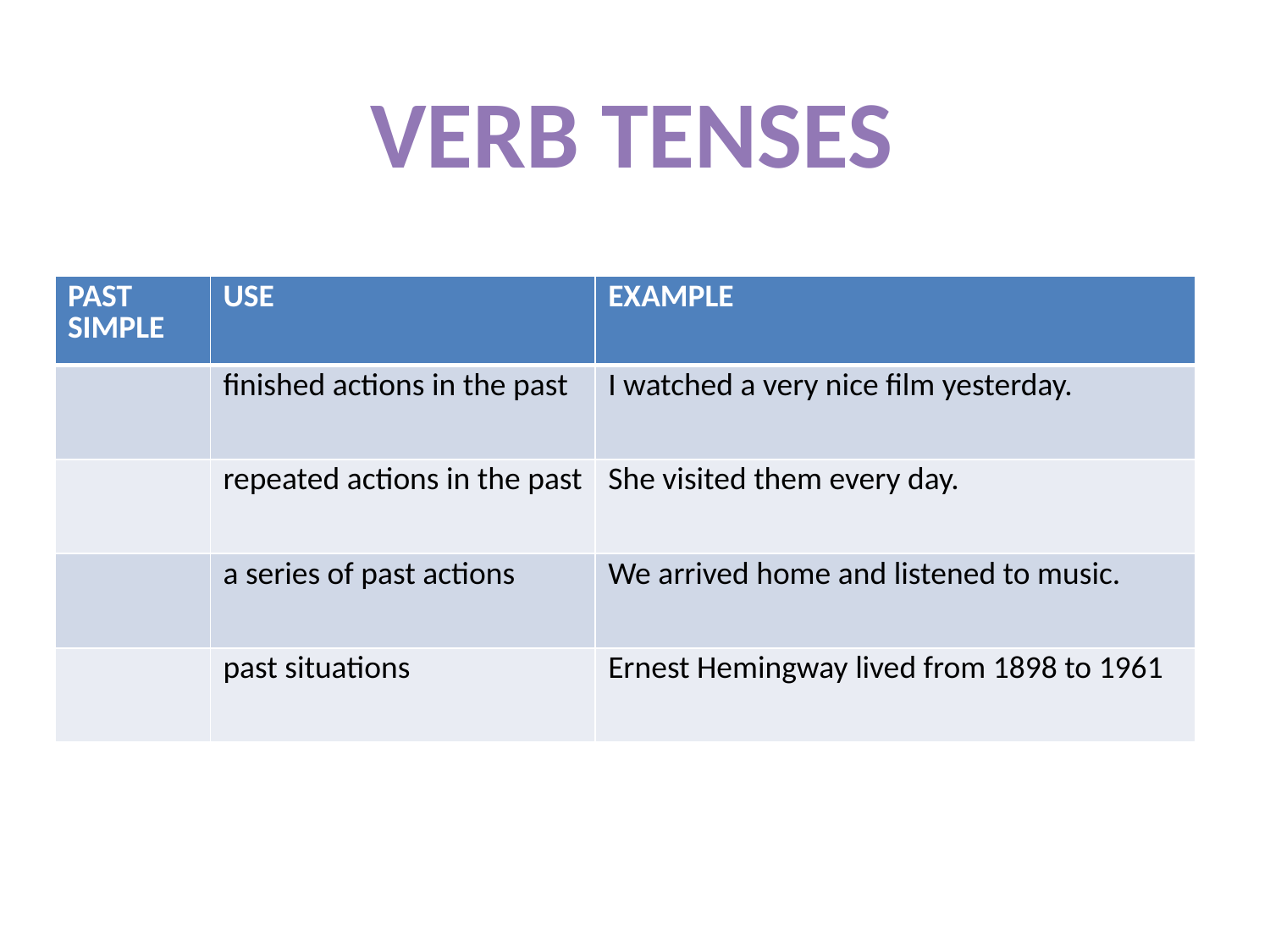

VERB TENSES
| PAST SIMPLE | USE | EXAMPLE |
| --- | --- | --- |
|  | finished actions in the past | I watched a very nice film yesterday. |
|  | repeated actions in the past | She visited them every day. |
|  | a series of past actions | We arrived home and listened to music. |
|  | past situations | Ernest Hemingway lived from 1898 to 1961 |